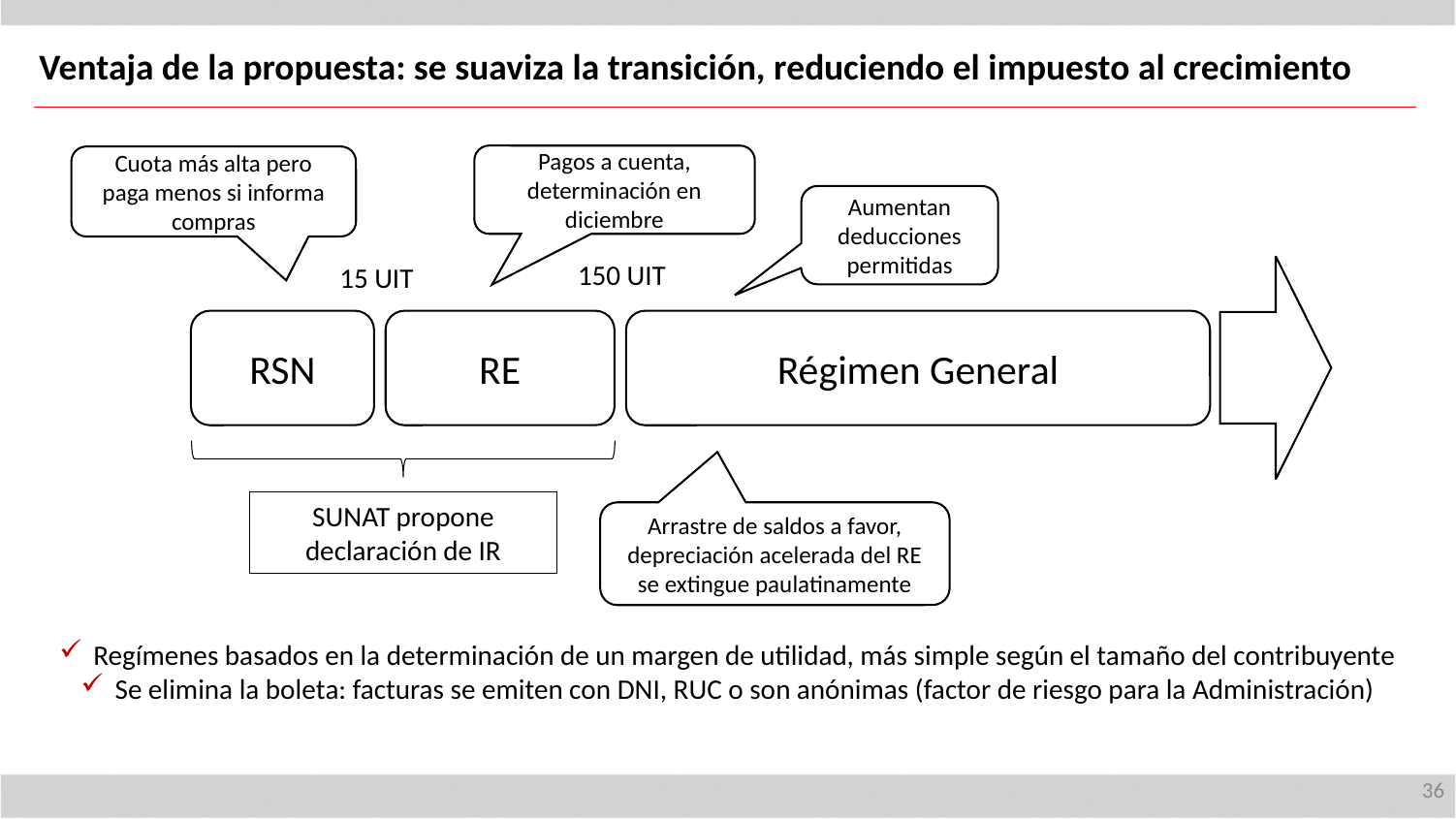

Ventaja de la propuesta: se suaviza la transición, reduciendo el impuesto al crecimiento
Pagos a cuenta, determinación en diciembre
Cuota más alta pero paga menos si informa compras
Aumentan deducciones permitidas

150 UIT
15 UIT

RSN
RE
Régimen General
SUNAT propone declaración de IR
Arrastre de saldos a favor, depreciación acelerada del RE se extingue paulatinamente
Regímenes basados en la determinación de un margen de utilidad, más simple según el tamaño del contribuyente
Se elimina la boleta: facturas se emiten con DNI, RUC o son anónimas (factor de riesgo para la Administración)
36